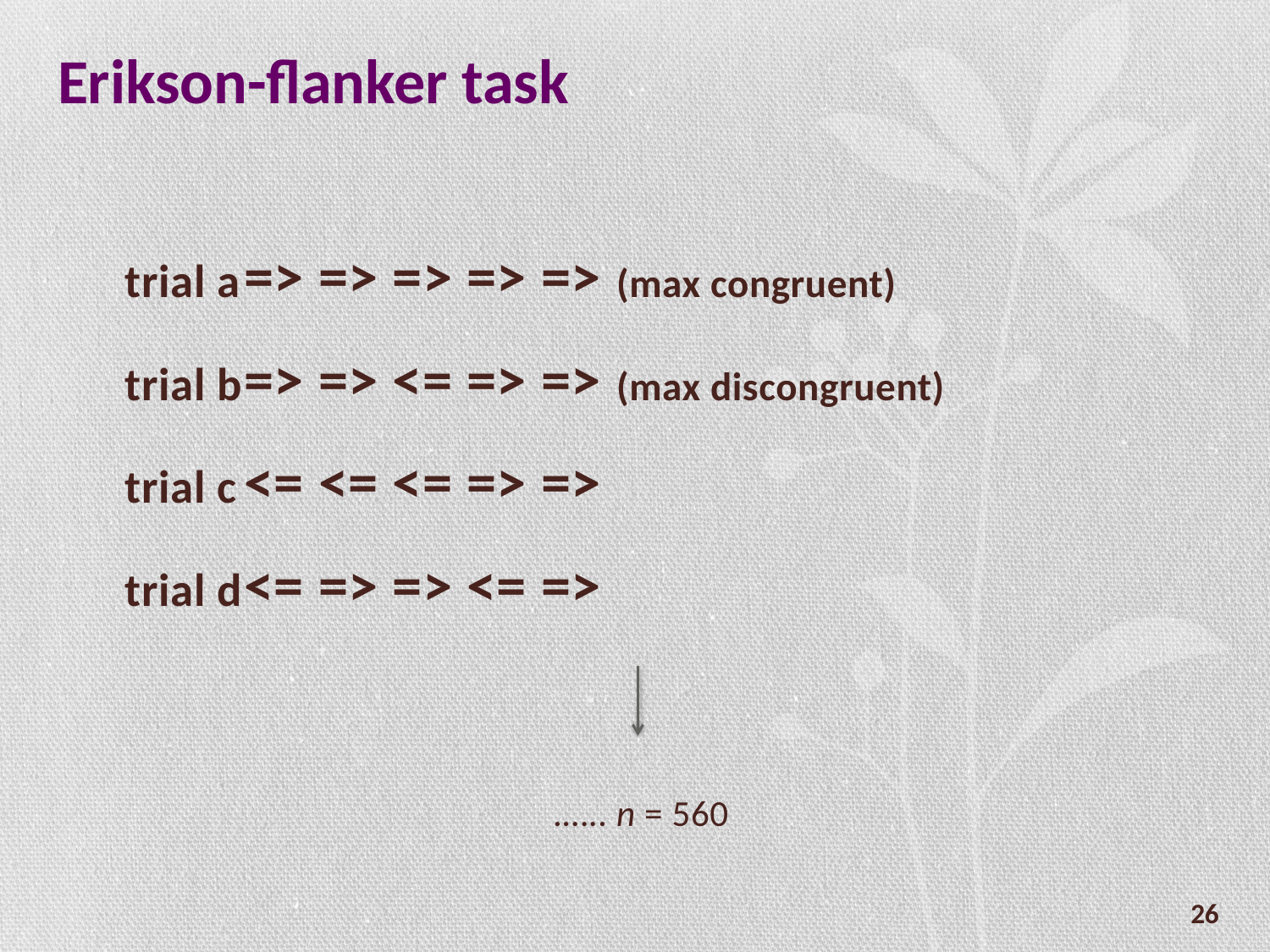

# Erikson-flanker task
	trial a		=> => => => => (max congruent)
	trial b		=> => <= => => (max discongruent)
	trial c		<= <= <= => =>
	trial d		<= => => <= =>

.….. n = 560

26